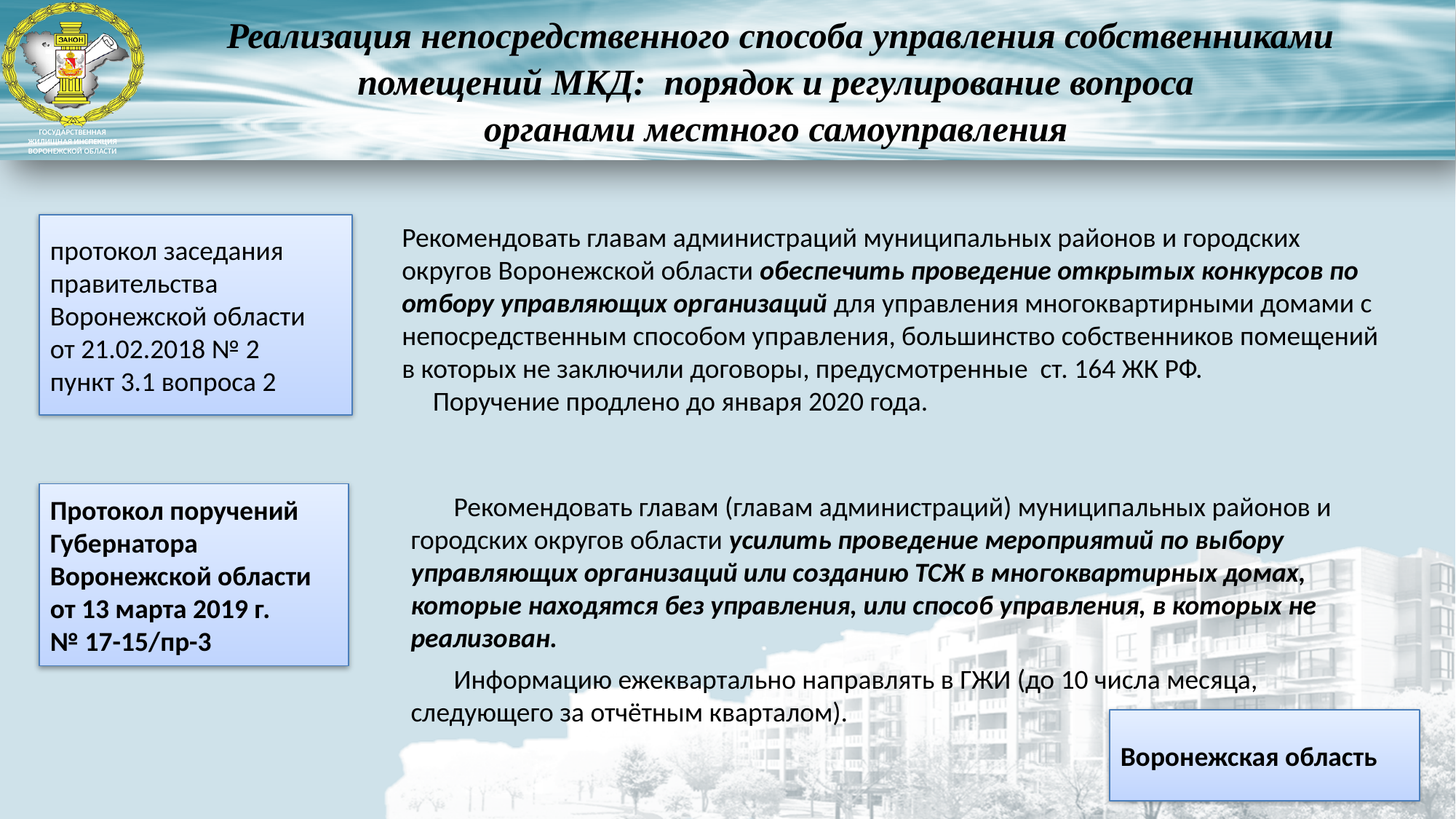

Реализация непосредственного способа управления собственниками помещений МКД:  порядок и регулирование вопроса
органами местного самоуправления
протокол заседания правительства Воронежской области
от 21.02.2018 № 2
пункт 3.1 вопроса 2
Рекомендовать главам администраций муниципальных районов и городских округов Воронежской области обеспечить проведение открытых конкурсов по отбору управляющих организаций для управления многоквартирными домами с непосредственным способом управления, большинство собственников помещений в которых не заключили договоры, предусмотренные  ст. 164 ЖК РФ.
     Поручение продлено до января 2020 года.
Протокол поручений Губернатора Воронежской области от 13 марта 2019 г.
№ 17-15/пр-3
Рекомендовать главам (главам администраций) муниципальных районов и городских округов области усилить проведение мероприятий по выбору управляющих организаций или созданию ТСЖ в многоквартирных домах, которые находятся без управления, или способ управления, в которых не реализован.
Информацию ежеквартально направлять в ГЖИ (до 10 числа месяца, следующего за отчётным кварталом).
Воронежская область